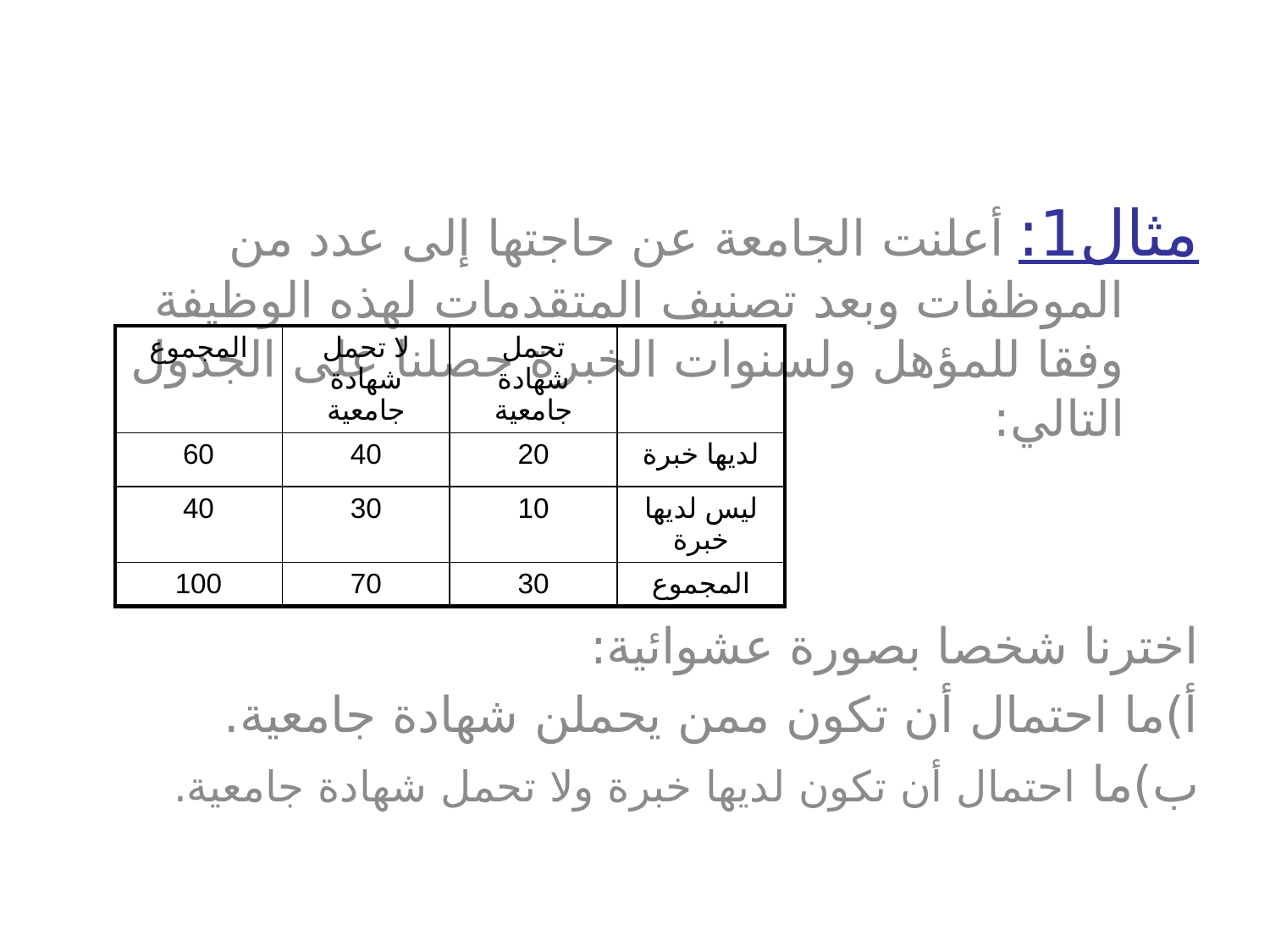

مثال1: أعلنت الجامعة عن حاجتها إلى عدد من الموظفات وبعد تصنيف المتقدمات لهذه الوظيفة وفقا للمؤهل ولسنوات الخبرة حصلنا على الجدول التالي:

اخترنا شخصا بصورة عشوائية:
أ)ما احتمال أن تكون ممن يحملن شهادة جامعية.
ب)ما احتمال أن تكون لديها خبرة ولا تحمل شهادة جامعية.

| المجموع | لا تحمل شهادة جامعية | تحمل شهادة جامعية |  |
| --- | --- | --- | --- |
| 60 | 40 | 20 | لديها خبرة |
| 40 | 30 | 10 | ليس لديها خبرة |
| 100 | 70 | 30 | المجموع |